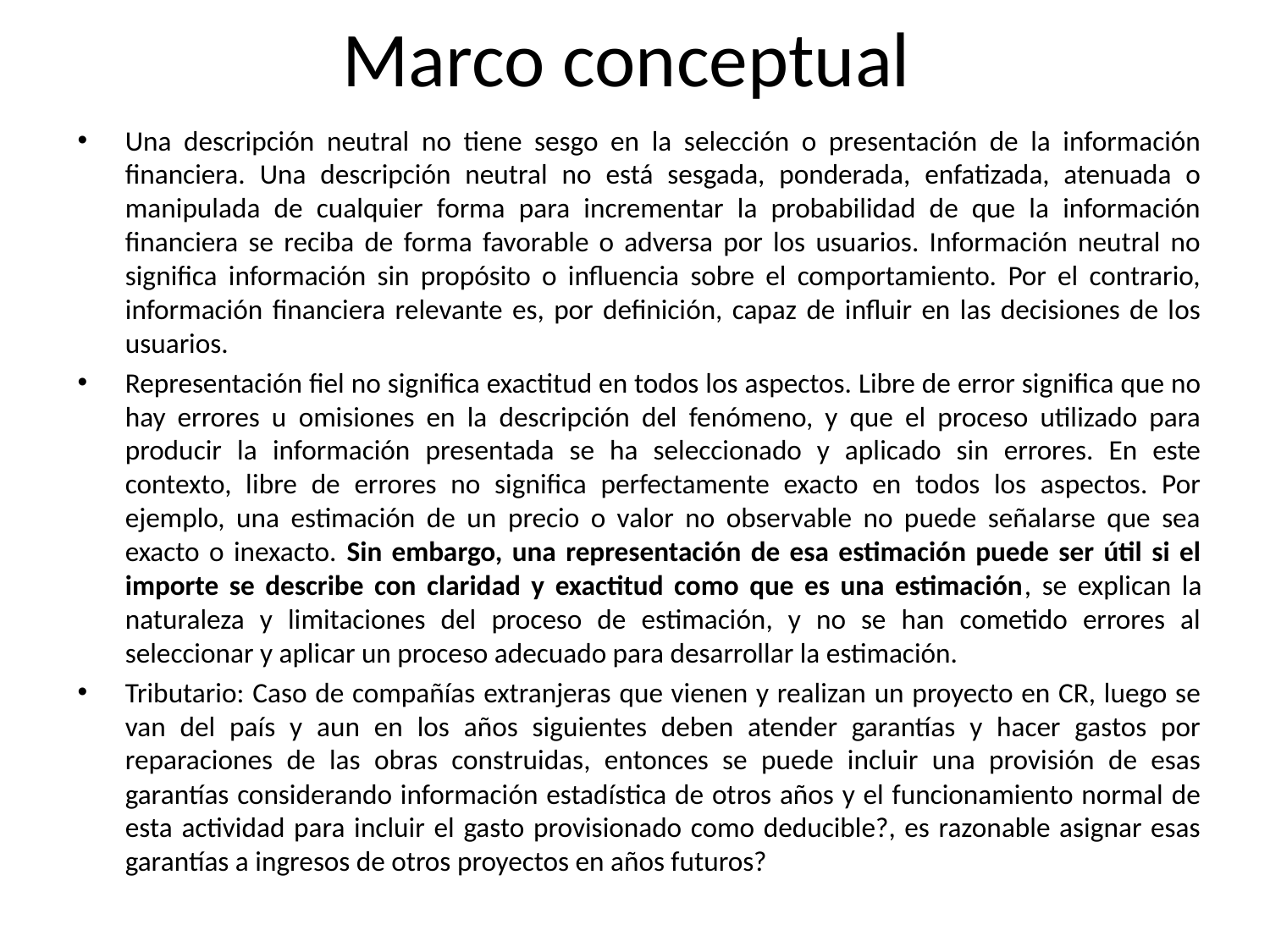

# Marco conceptual
Una descripción neutral no tiene sesgo en la selección o presentación de la información financiera. Una descripción neutral no está sesgada, ponderada, enfatizada, atenuada o manipulada de cualquier forma para incrementar la probabilidad de que la información financiera se reciba de forma favorable o adversa por los usuarios. Información neutral no significa información sin propósito o influencia sobre el comportamiento. Por el contrario, información financiera relevante es, por definición, capaz de influir en las decisiones de los usuarios.
Representación fiel no significa exactitud en todos los aspectos. Libre de error significa que no hay errores u omisiones en la descripción del fenómeno, y que el proceso utilizado para producir la información presentada se ha seleccionado y aplicado sin errores. En este contexto, libre de errores no significa perfectamente exacto en todos los aspectos. Por ejemplo, una estimación de un precio o valor no observable no puede señalarse que sea exacto o inexacto. Sin embargo, una representación de esa estimación puede ser útil si el importe se describe con claridad y exactitud como que es una estimación, se explican la naturaleza y limitaciones del proceso de estimación, y no se han cometido errores al seleccionar y aplicar un proceso adecuado para desarrollar la estimación.
Tributario: Caso de compañías extranjeras que vienen y realizan un proyecto en CR, luego se van del país y aun en los años siguientes deben atender garantías y hacer gastos por reparaciones de las obras construidas, entonces se puede incluir una provisión de esas garantías considerando información estadística de otros años y el funcionamiento normal de esta actividad para incluir el gasto provisionado como deducible?, es razonable asignar esas garantías a ingresos de otros proyectos en años futuros?